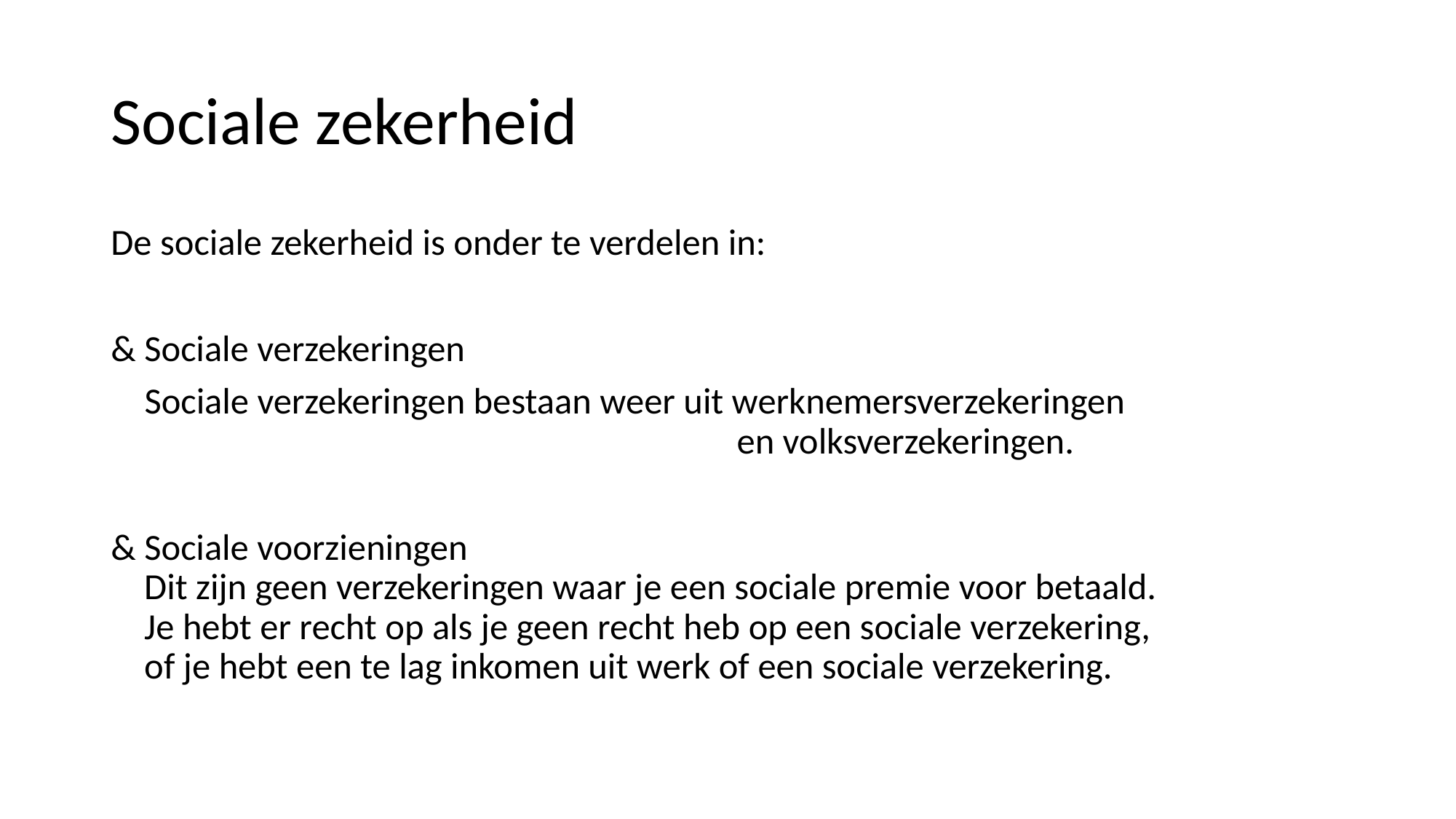

# Sociale zekerheid
De sociale zekerheid is onder te verdelen in:

& Sociale verzekeringen
    Sociale verzekeringen bestaan weer uit werknemersverzekeringen
                                                                           en volksverzekeringen.

& Sociale voorzieningen
    Dit zijn geen verzekeringen waar je een sociale premie voor betaald.
    Je hebt er recht op als je geen recht heb op een sociale verzekering,
    of je hebt een te lag inkomen uit werk of een sociale verzekering.